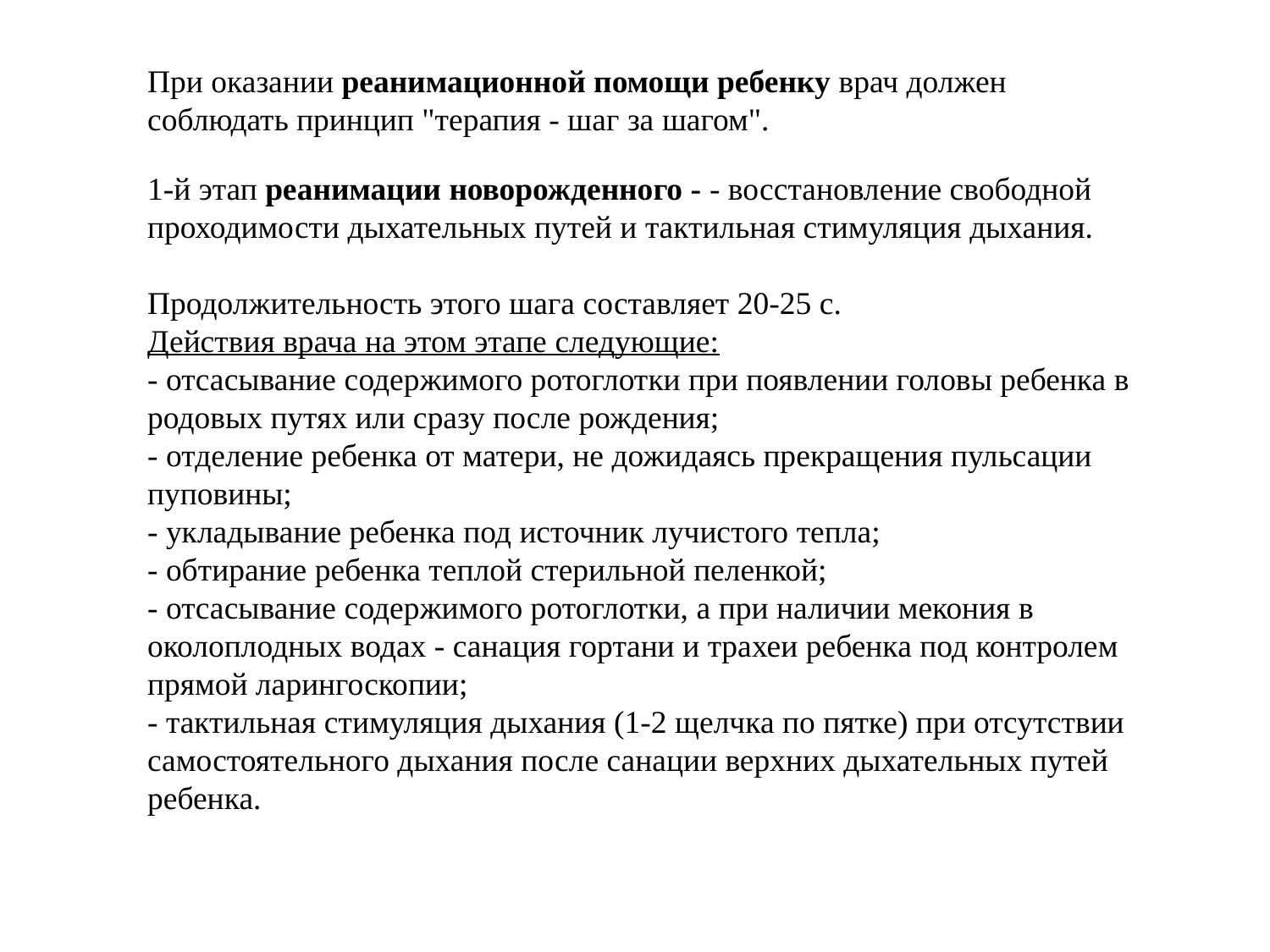

При оказании реанимационной помощи ребенку врач должен соблюдать принцип "терапия - шаг за шагом".
1-й этап реанимации новорожденного - - восстановление свободной проходимости дыхательных путей и тактильная стимуляция дыхания.

Продолжительность этого шага составляет 20-25 с.
Действия врача на этом этапе следующие:
- отсасывание содержимого ротоглотки при появлении головы ребенка в родовых путях или сразу после рождения;
- отделение ребенка от матери, не дожидаясь прекращения пульсации пуповины;
- укладывание ребенка под источник лучистого тепла;
- обтирание ребенка теплой стерильной пеленкой;
- отсасывание содержимого ротоглотки, а при наличии мекония в околоплодных водах - санация гортани и трахеи ребенка под контролем прямой ларингоскопии;
- тактильная стимуляция дыхания (1-2 щелчка по пятке) при отсутствии самостоятельного дыхания после санации верхних дыхательных путей ребенка.